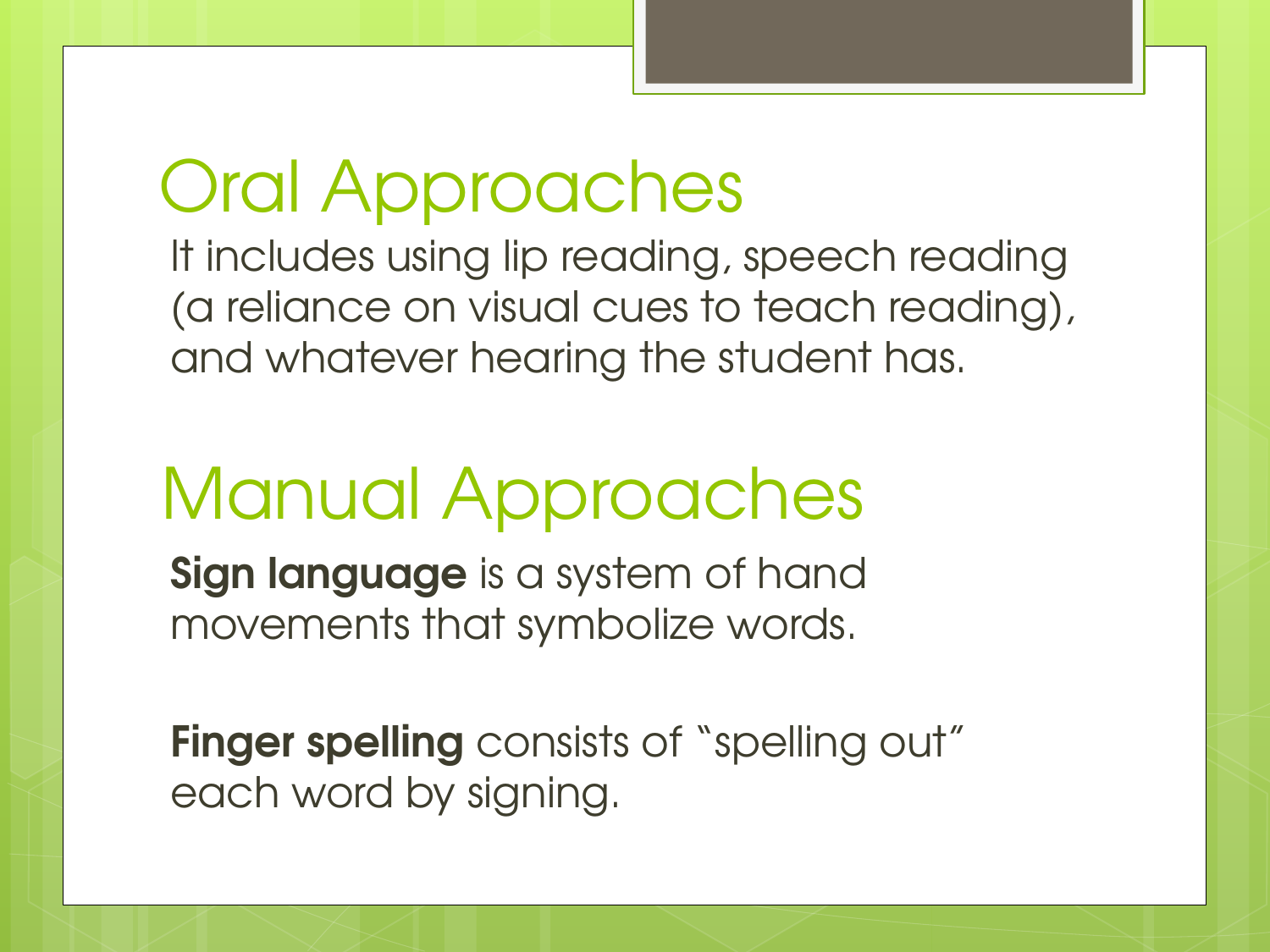

# Oral Approaches
It includes using lip reading, speech reading (a reliance on visual cues to teach reading), and whatever hearing the student has.
Manual Approaches
Sign language is a system of hand movements that symbolize words.

Finger spelling consists of “spelling out” each word by signing.